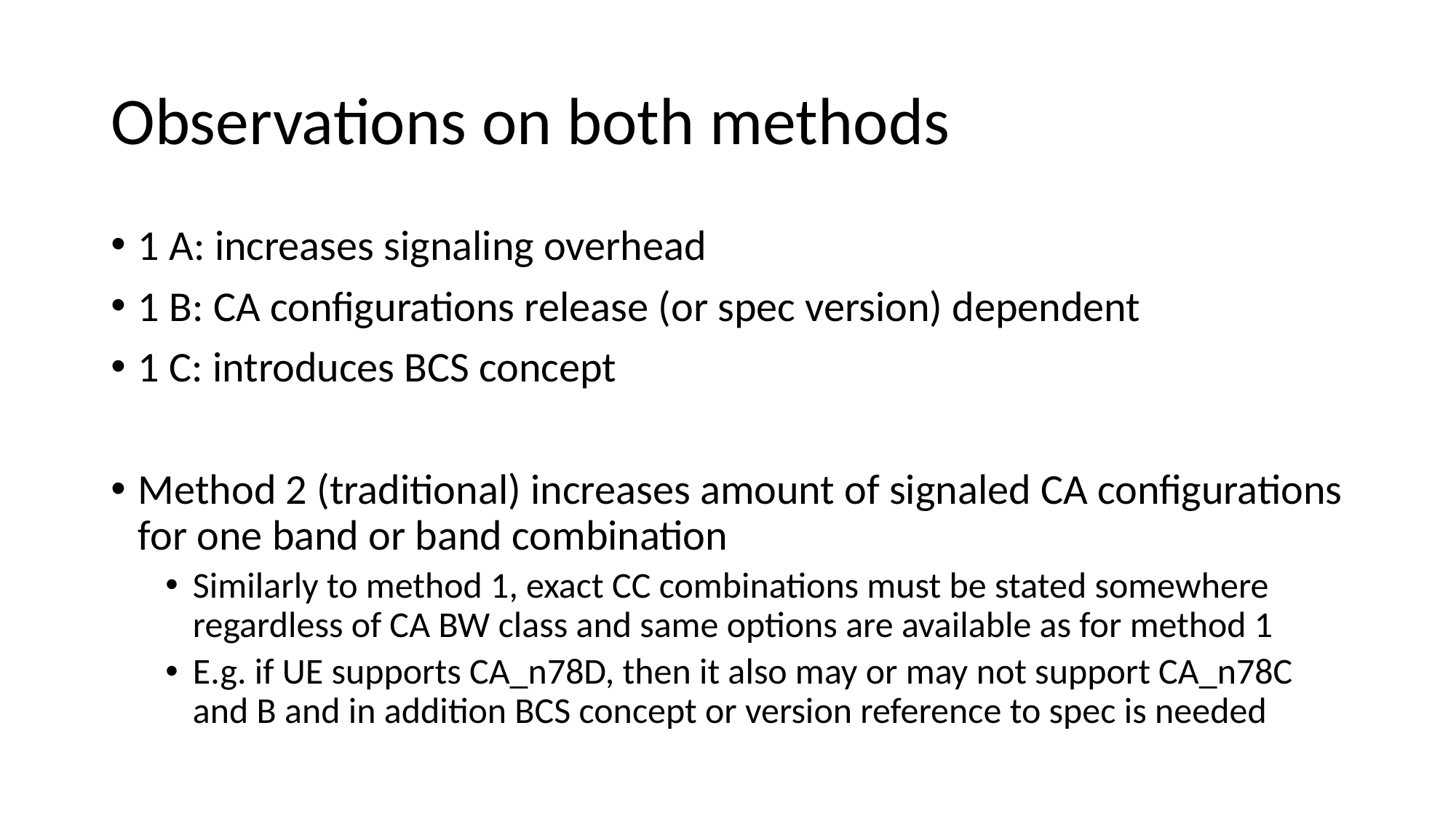

# Observations on both methods
1 A: increases signaling overhead
1 B: CA configurations release (or spec version) dependent
1 C: introduces BCS concept

Method 2 (traditional) increases amount of signaled CA configurations for one band or band combination
Similarly to method 1, exact CC combinations must be stated somewhere regardless of CA BW class and same options are available as for method 1
E.g. if UE supports CA_n78D, then it also may or may not support CA_n78C and B and in addition BCS concept or version reference to spec is needed